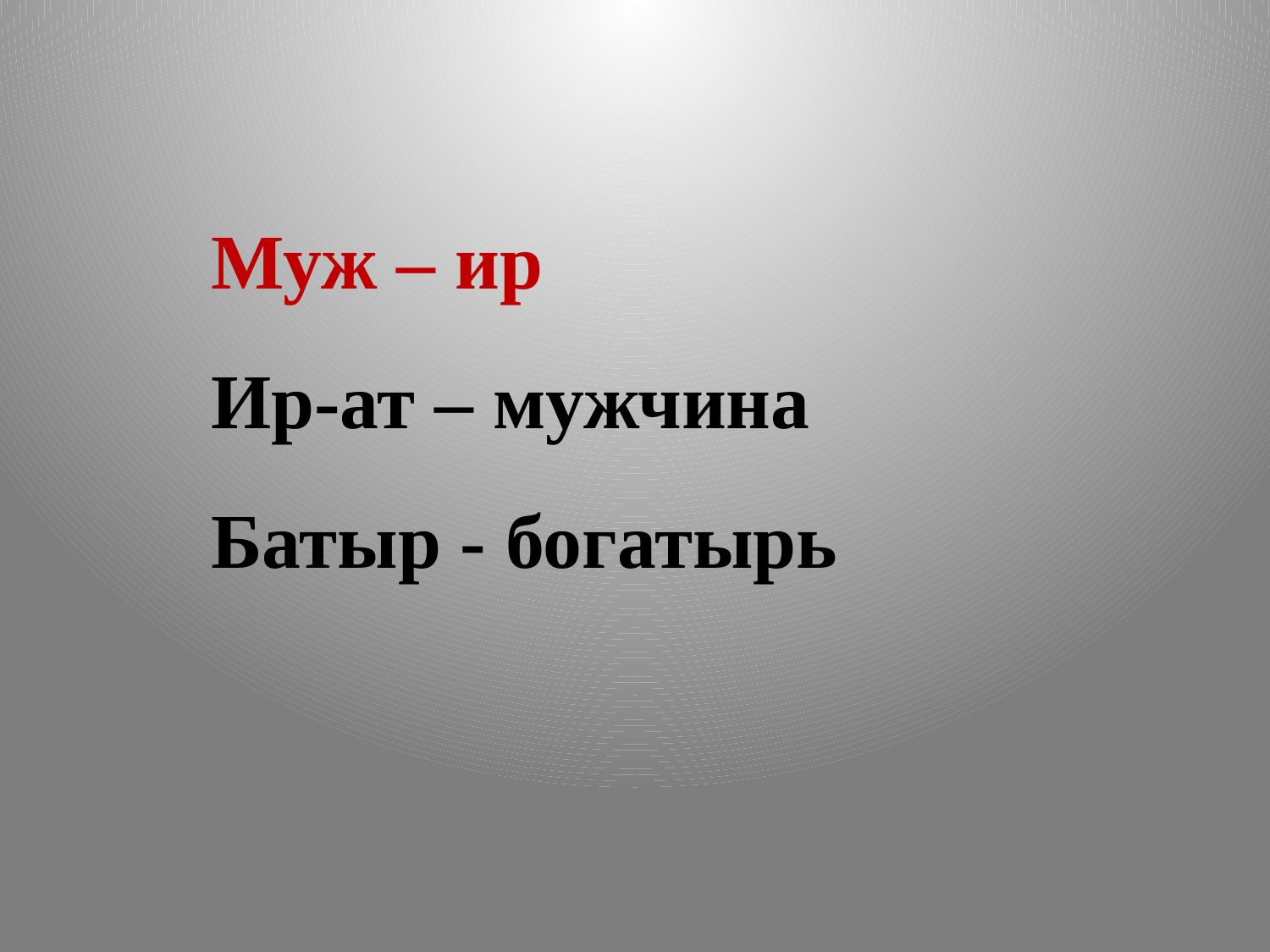

Муж – ир
Ир-ат – мужчина
Батыр - богатырь